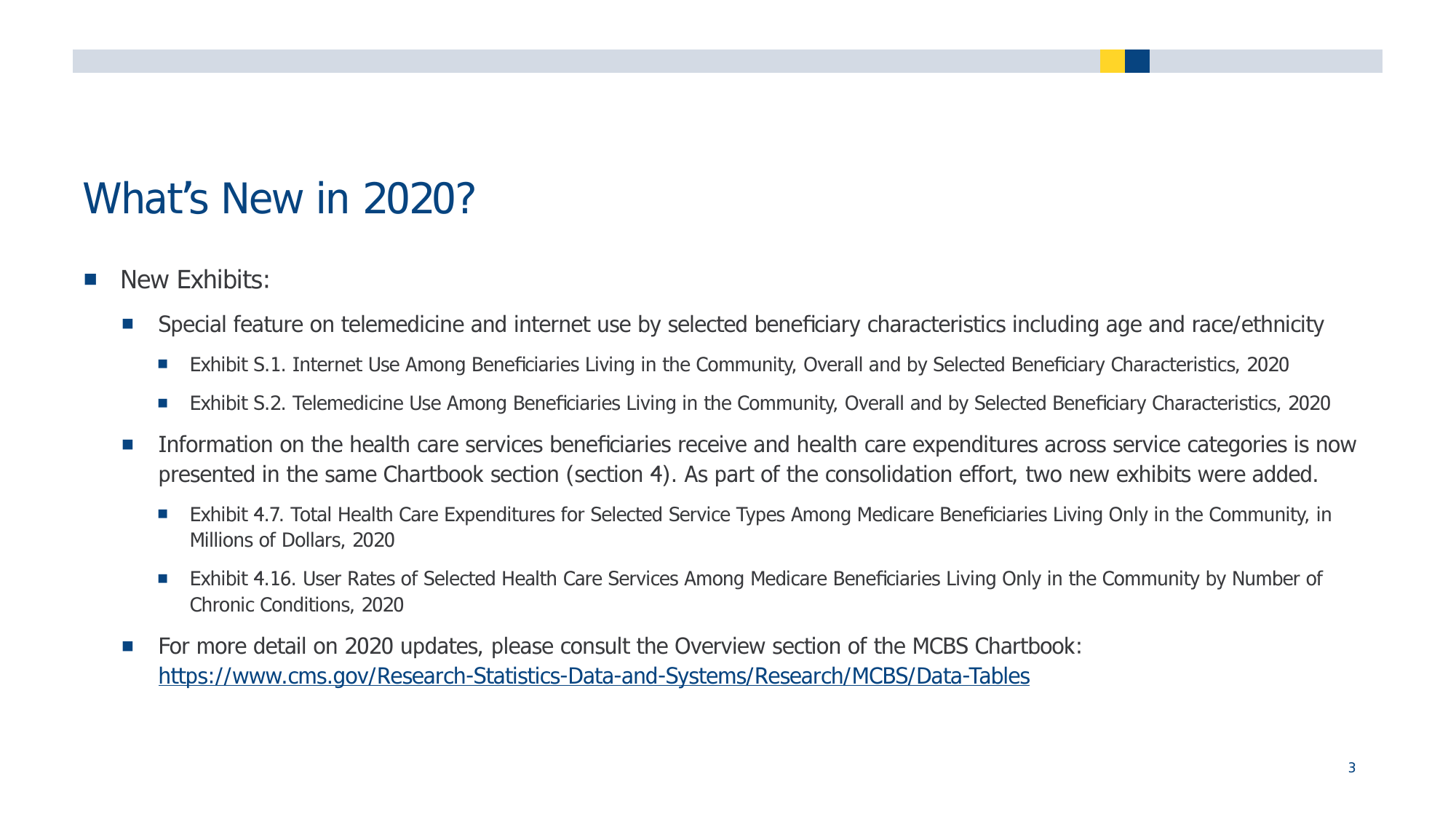

# What’s New in 2020?
New Exhibits:
Special feature on telemedicine and internet use by selected beneficiary characteristics including age and race/ethnicity
Exhibit S.1. Internet Use Among Beneficiaries Living in the Community, Overall and by Selected Beneficiary Characteristics, 2020
Exhibit S.2. Telemedicine Use Among Beneficiaries Living in the Community, Overall and by Selected Beneficiary Characteristics, 2020
Information on the health care services beneficiaries receive and health care expenditures across service categories is now presented in the same Chartbook section (section 4). As part of the consolidation effort, two new exhibits were added.
Exhibit 4.7. Total Health Care Expenditures for Selected Service Types Among Medicare Beneficiaries Living Only in the Community, in Millions of Dollars, 2020
Exhibit 4.16. User Rates of Selected Health Care Services Among Medicare Beneficiaries Living Only in the Community by Number of Chronic Conditions, 2020
For more detail on 2020 updates, please consult the Overview section of the MCBS Chartbook: https://www.cms.gov/Research-Statistics-Data-and-Systems/Research/MCBS/Data-Tables